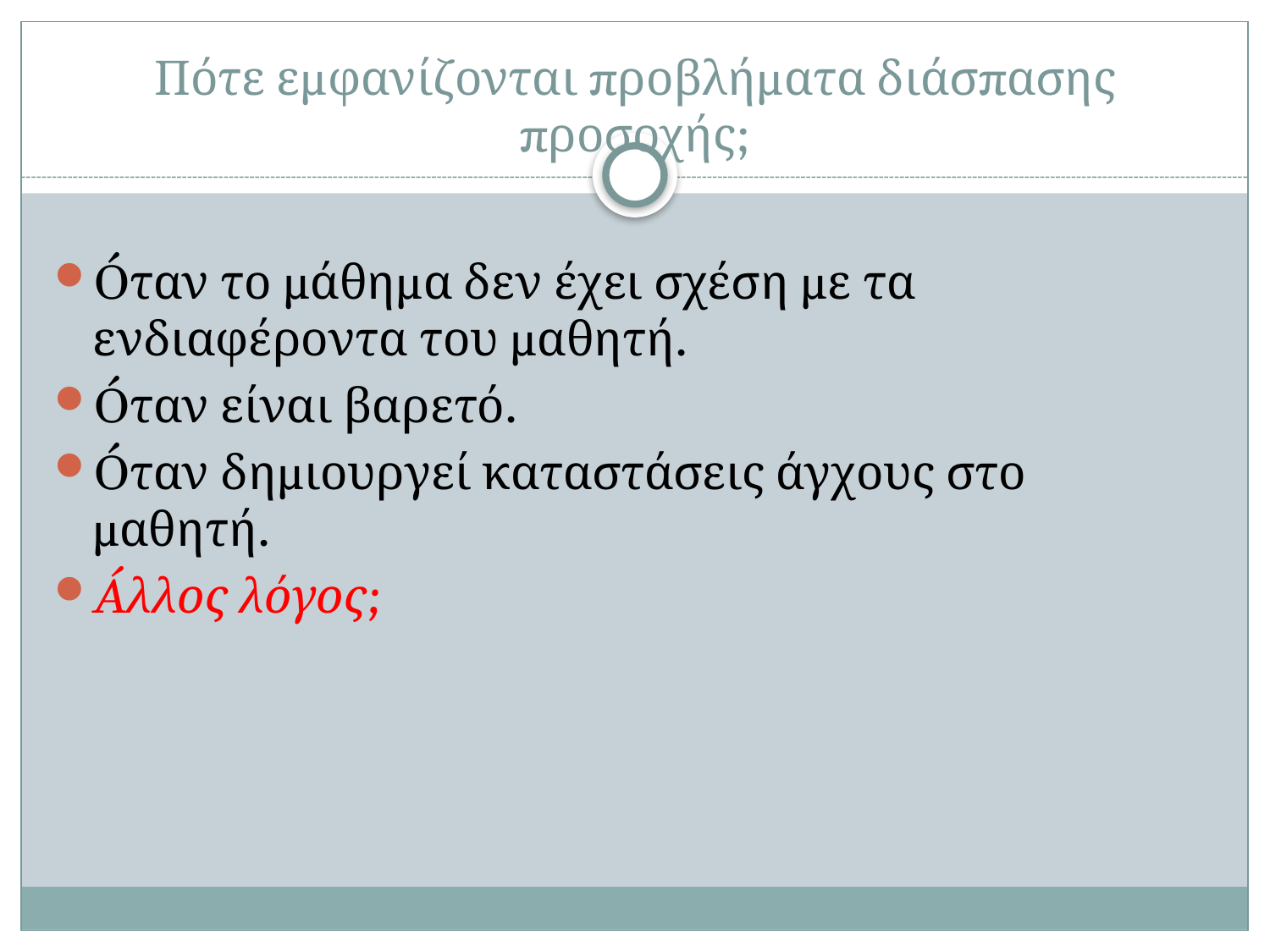

# Πότε εμφανίζονται προβλήματα διάσπασης προσοχής;
Όταν το μάθημα δεν έχει σχέση με τα ενδιαφέροντα του μαθητή.
Όταν είναι βαρετό.
Όταν δημιουργεί καταστάσεις άγχους στο μαθητή.
Άλλος λόγος;